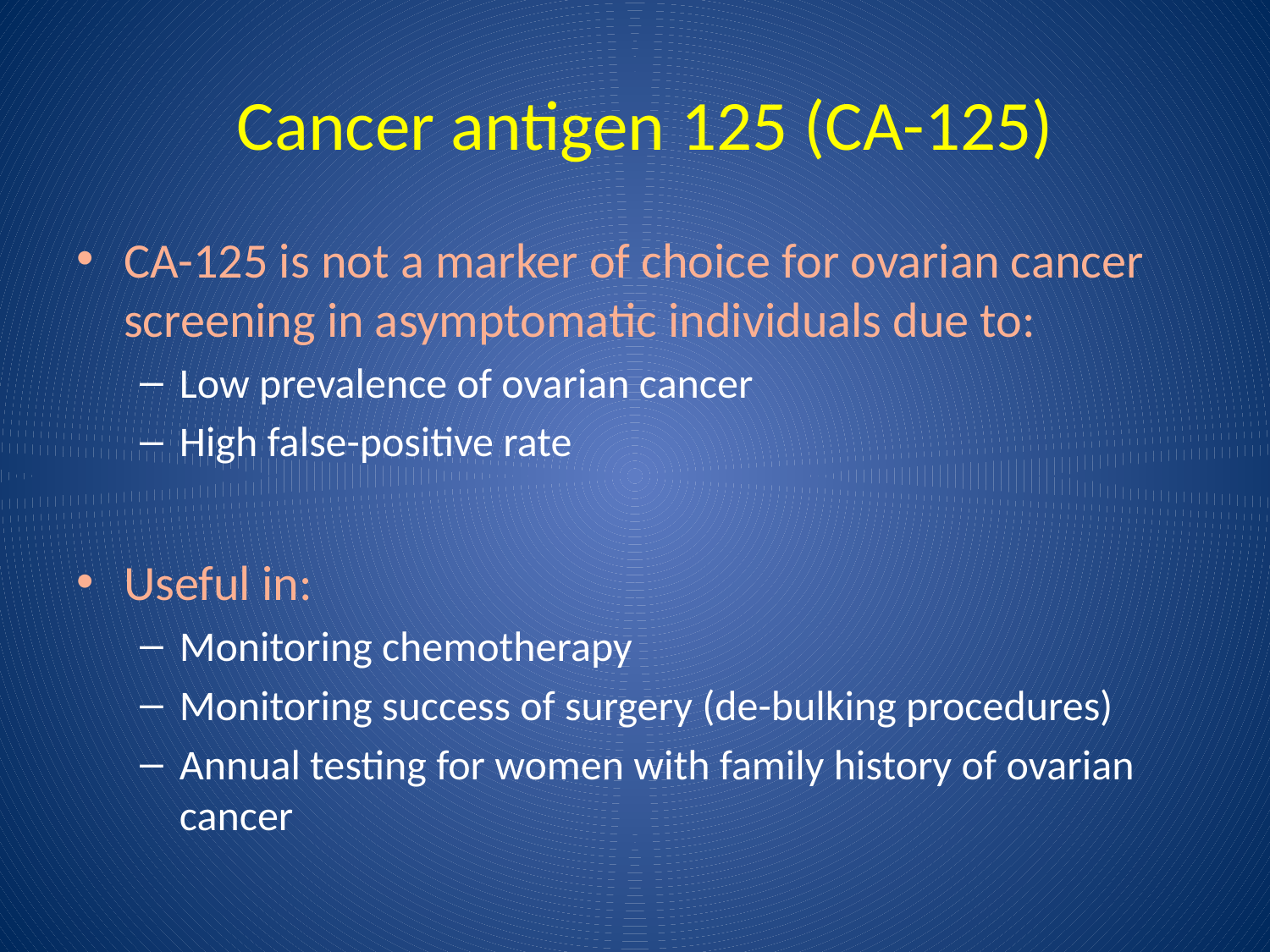

Cancer antigen 125 (CA-125)
CA-125 is not a marker of choice for ovarian cancer screening in asymptomatic individuals due to:
Low prevalence of ovarian cancer
High false-positive rate

Useful in:
Monitoring chemotherapy
Monitoring success of surgery (de-bulking procedures)
Annual testing for women with family history of ovarian cancer